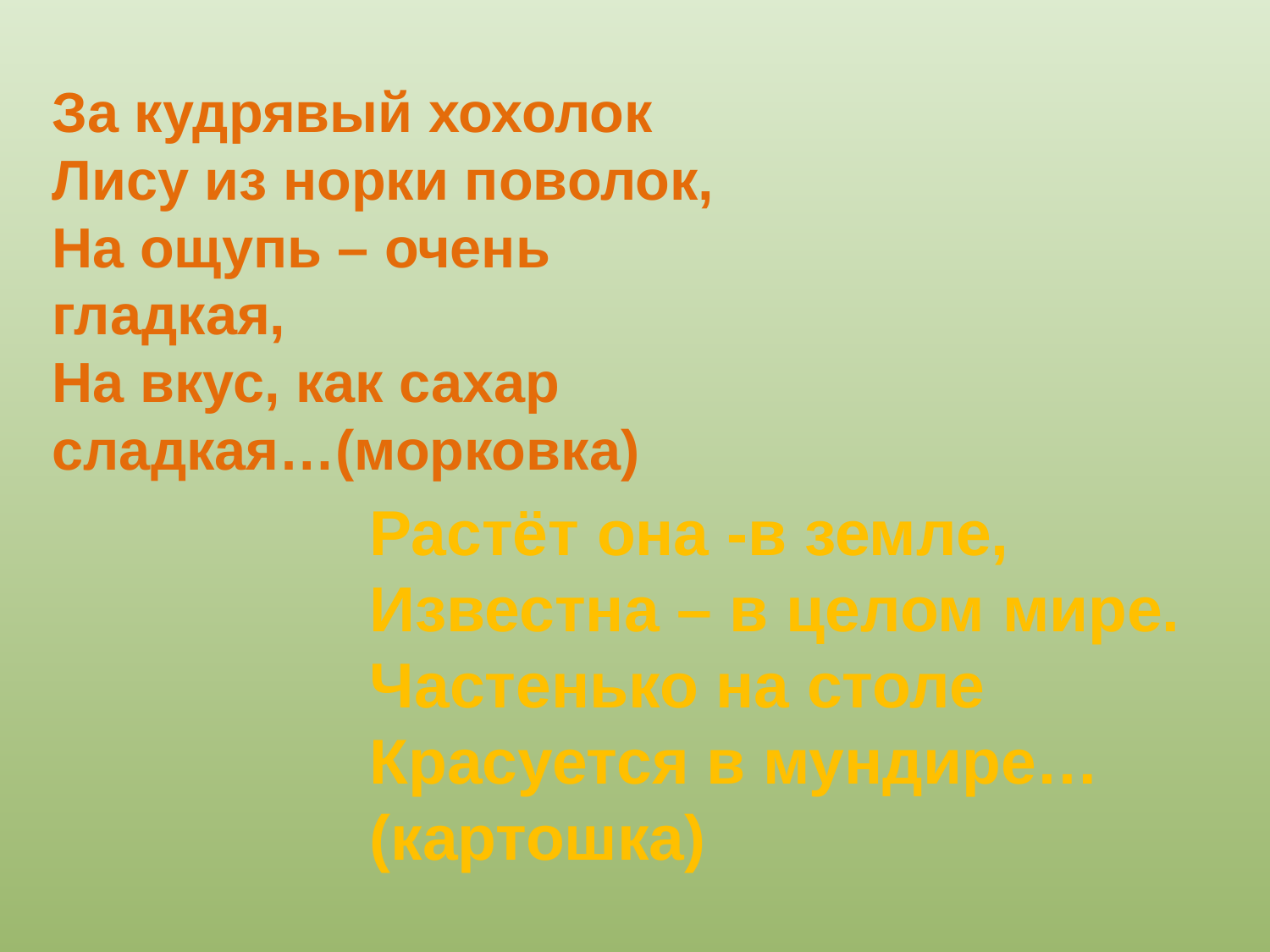

За кудрявый хохолок
Лису из норки поволок,
На ощупь – очень гладкая,
На вкус, как сахар сладкая…(морковка)
Растёт она -в земле,
Известна – в целом мире.
Частенько на столе
Красуется в мундире…(картошка)